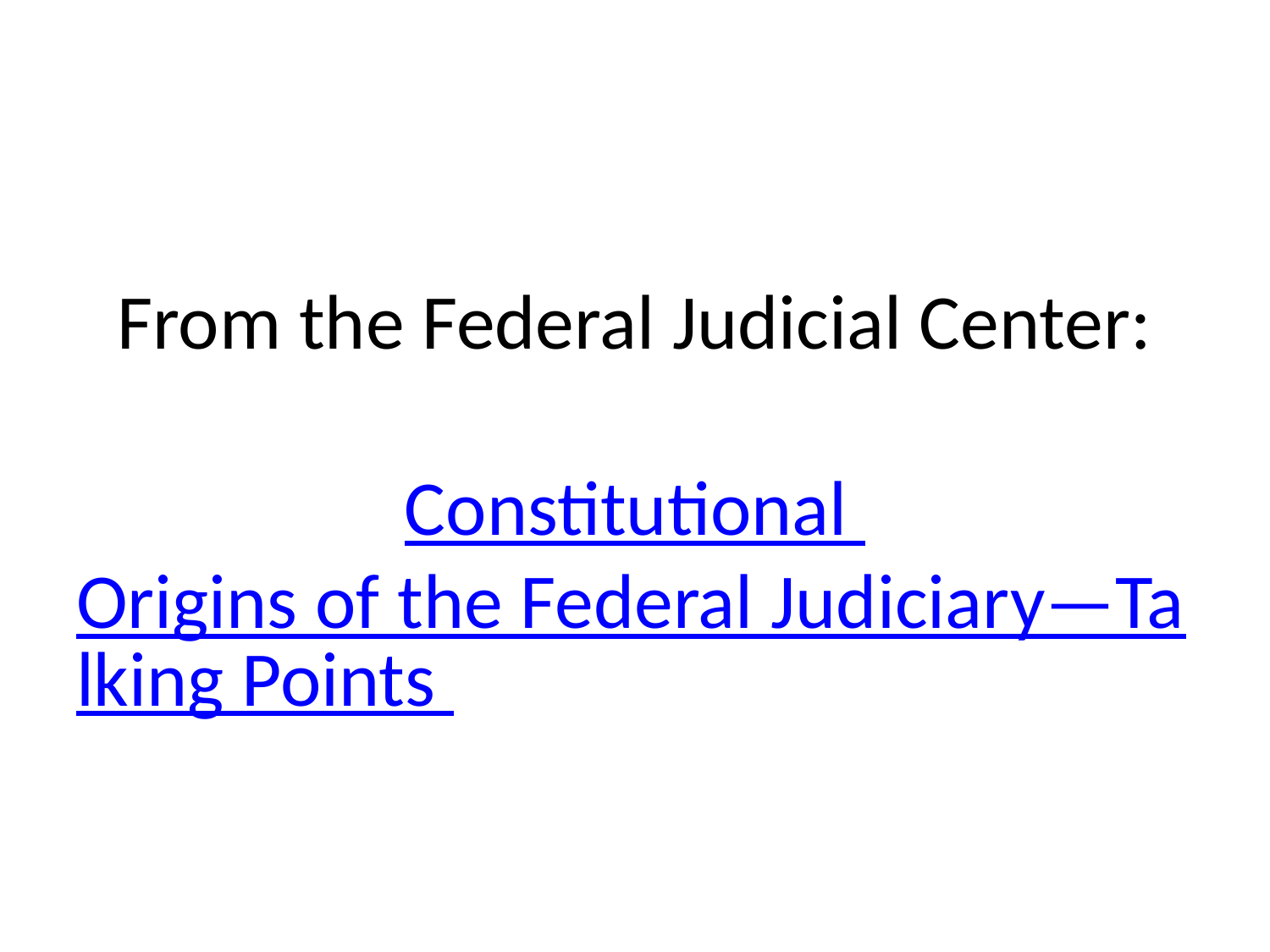

# From the Federal Judicial Center: Constitutional Origins of the Federal Judiciary—Talking Points